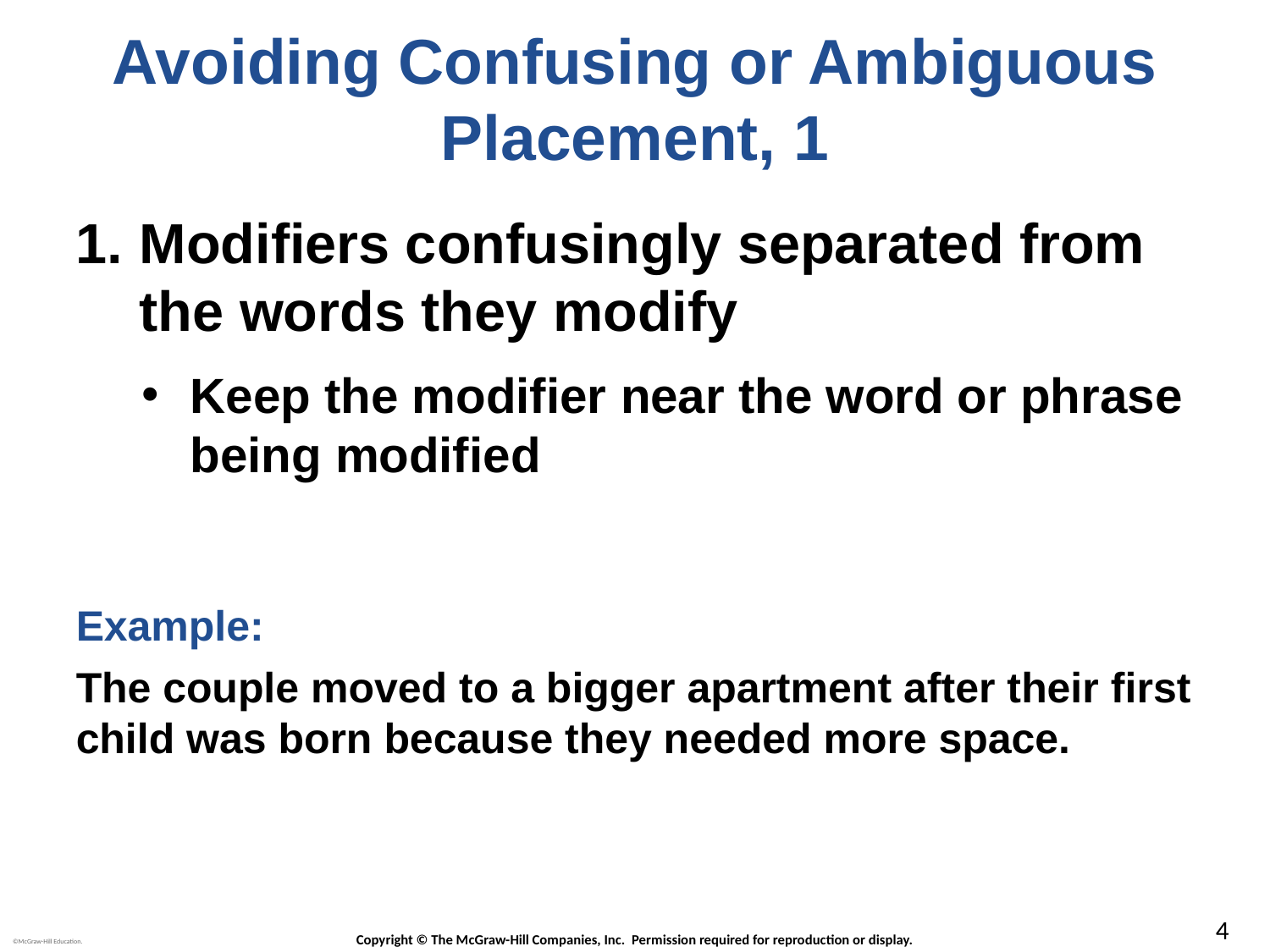

# Avoiding Confusing or Ambiguous Placement, 1
Modifiers confusingly separated from the words they modify
Keep the modifier near the word or phrase being modified
Example:
The couple moved to a bigger apartment after their first child was born because they needed more space.